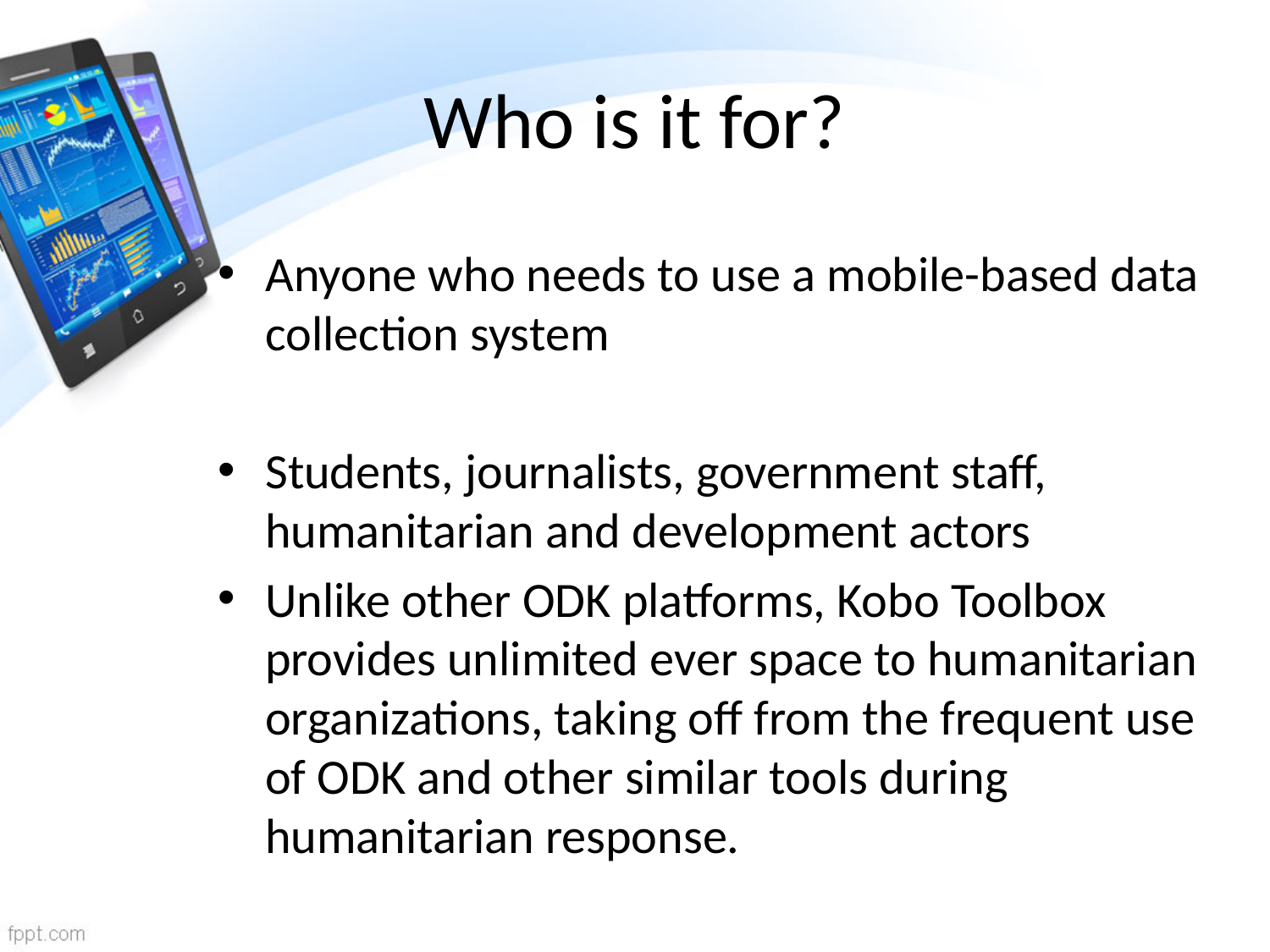

# Who is it for?
Anyone who needs to use a mobile-based data collection system

Students, journalists, government staff, humanitarian and development actors
Unlike other ODK platforms, Kobo Toolbox provides unlimited ever space to humanitarian organizations, taking off from the frequent use of ODK and other similar tools during humanitarian response.